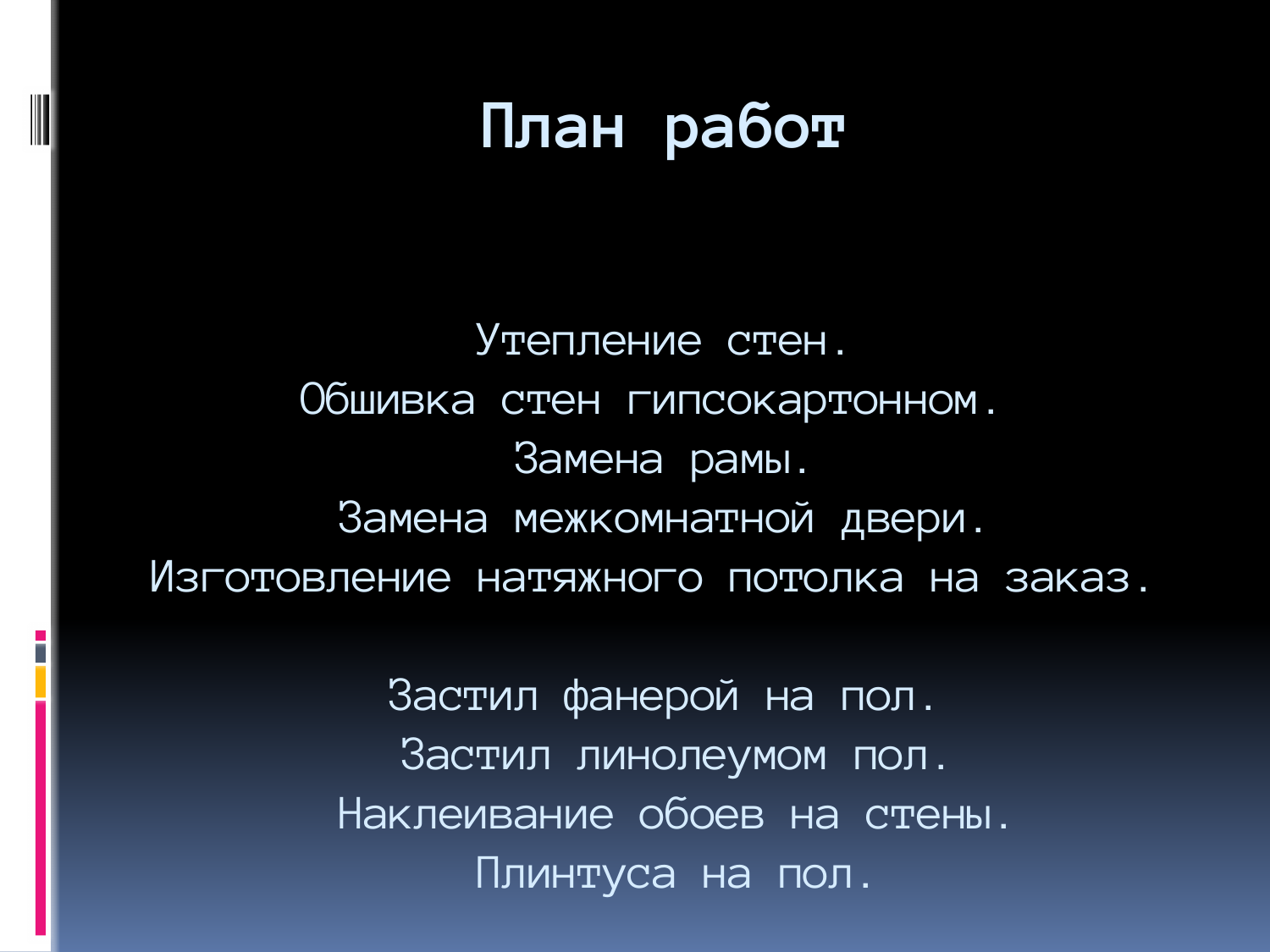

# План работ   Утепление стен. Обшивка стен гипсокартонном. Замена рамы. Замена межкомнатной двери. Изготовление натяжного потолка на заказ. Застил фанерой на пол. Застил линолеумом пол. Наклеивание обоев на стены. Плинтуса на пол.